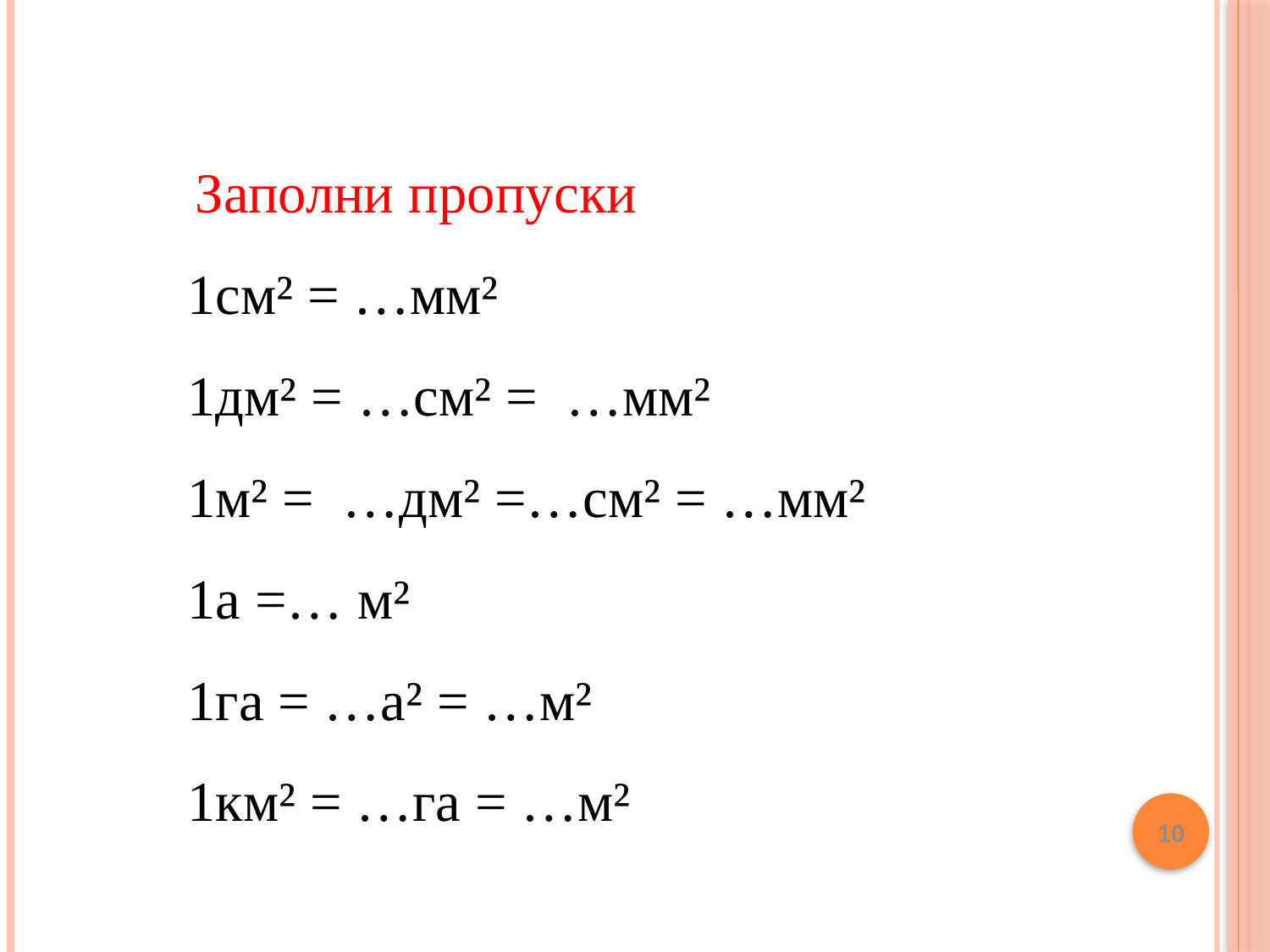

Заполни пропуски
1см² = …мм²
1дм² = …см² =  …мм²
1м² =  …дм² =…см² = …мм²
1а =… м²
1га = …а² = …м²
1км² = …га = …м²
10